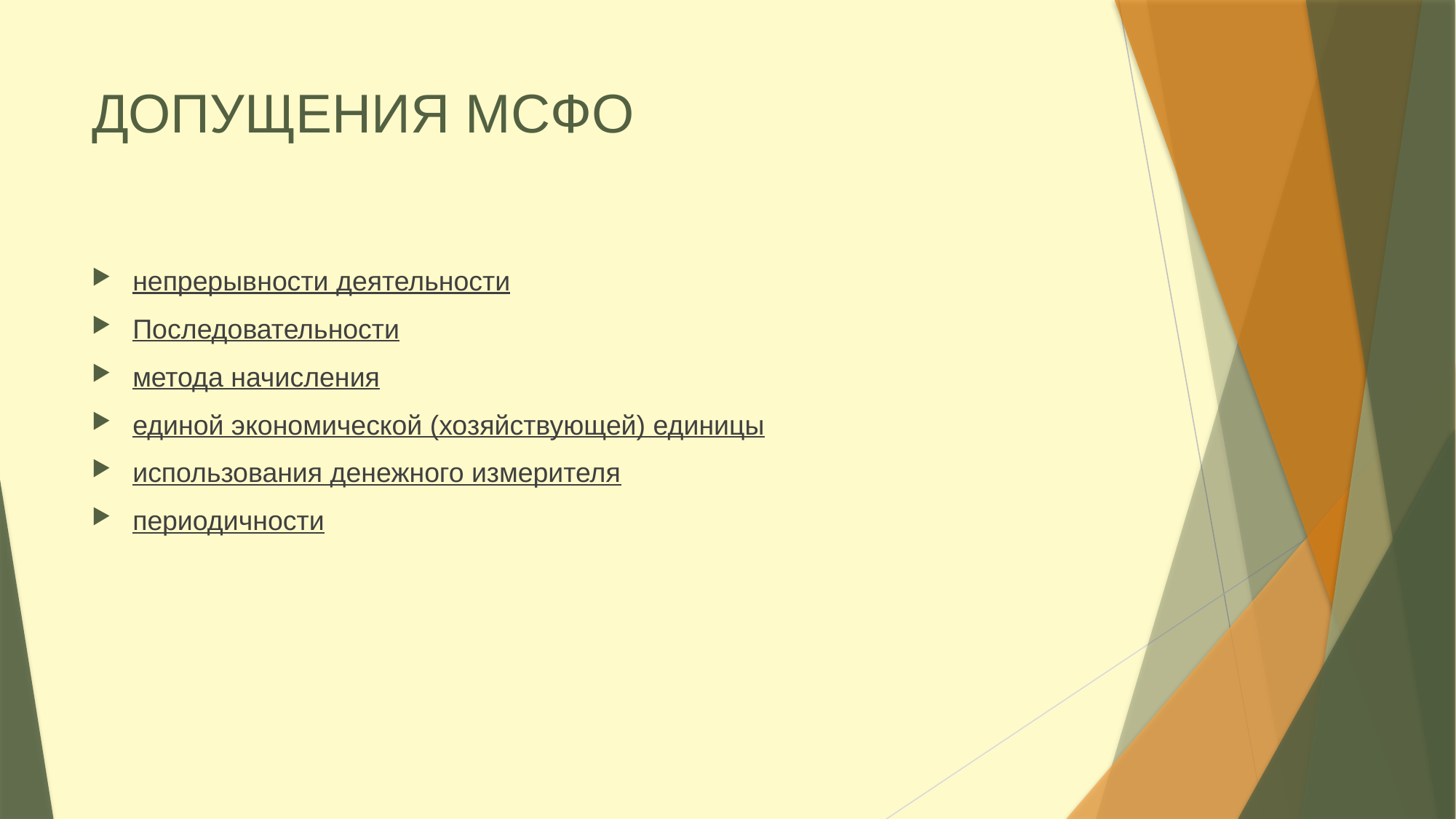

# ДОПУЩЕНИЯ МСФО
непрерывности деятельности
Последовательности
метода начисления
единой экономической (хозяйствующей) единицы
использования денежного измерителя
периодичности